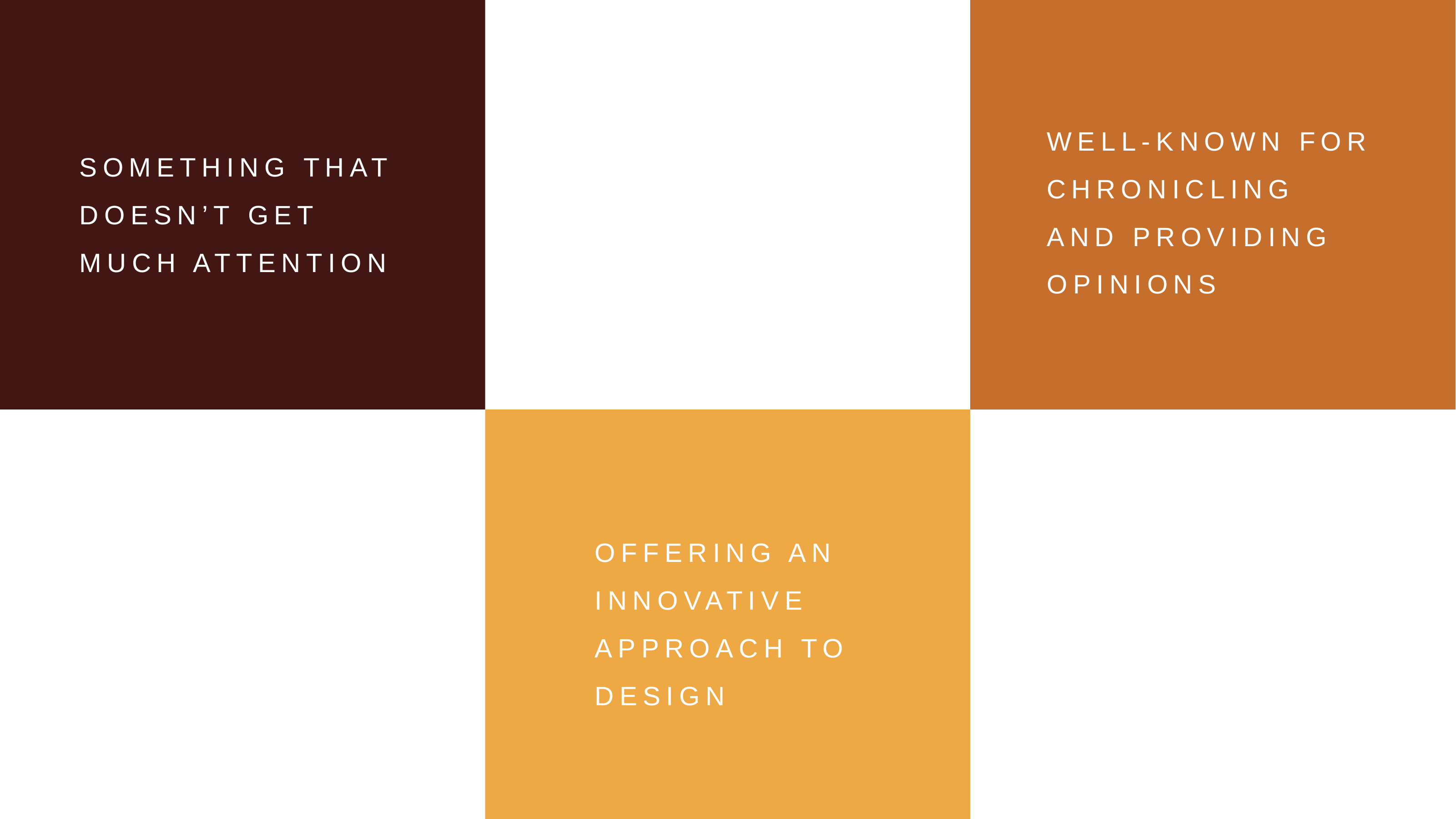

WELL-KNOWN FOR CHRONICLING
AND PROVIDING OPINIONS
SOMETHING THAT DOESN’T GET MUCH ATTENTION

OFFERING AN INNOVATIVE APPROACH TO DESIGN